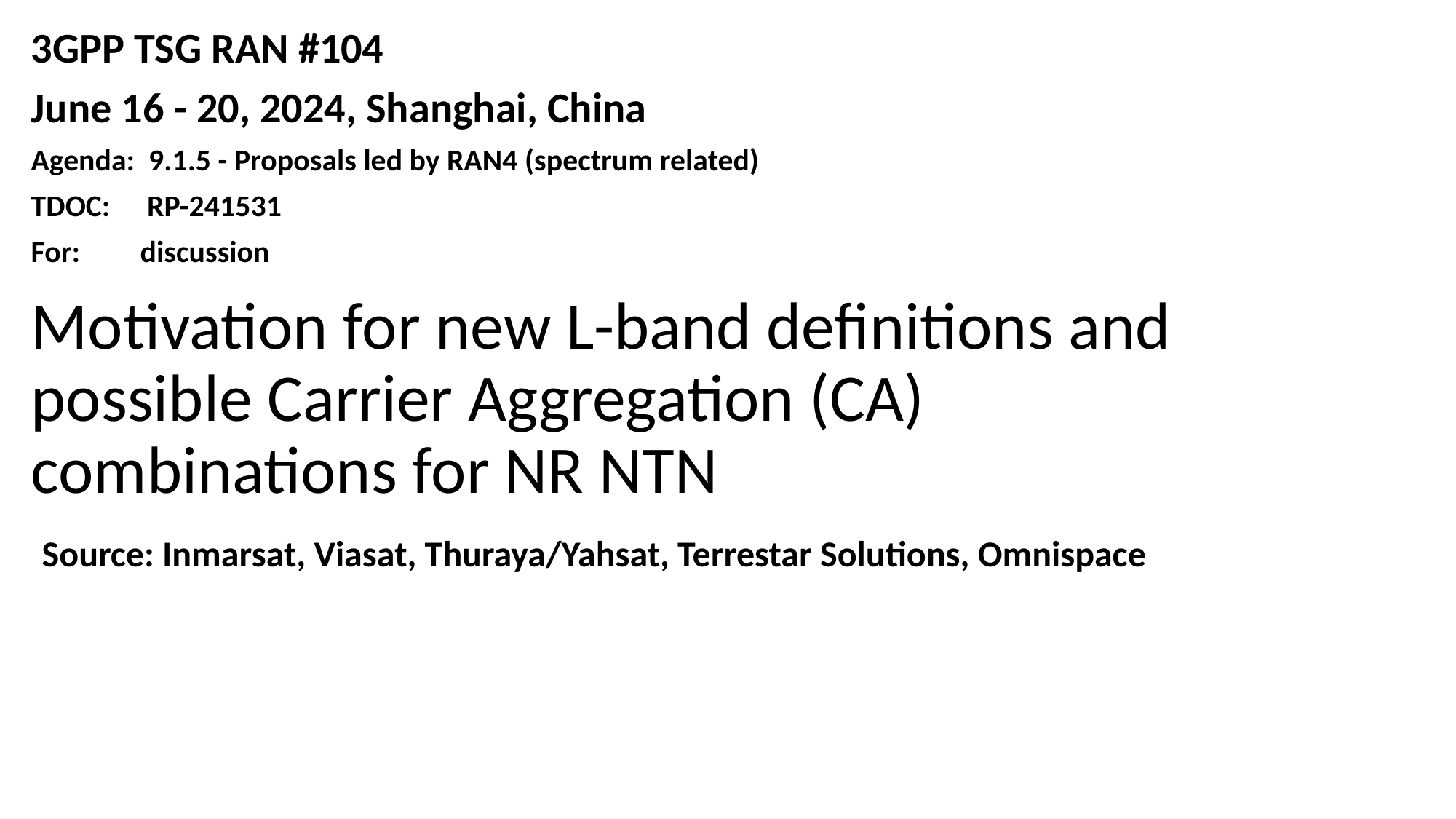

3GPP TSG RAN #104
June 16 - 20, 2024, Shanghai, China
Agenda:  9.1.5 - Proposals led by RAN4 (spectrum related)
TDOC:	 RP-241531
For:	discussion
# Motivation for new L-band definitions and possible Carrier Aggregation (CA) combinations for NR NTN
Source: Inmarsat, Viasat, Thuraya/Yahsat, Terrestar Solutions, Omnispace